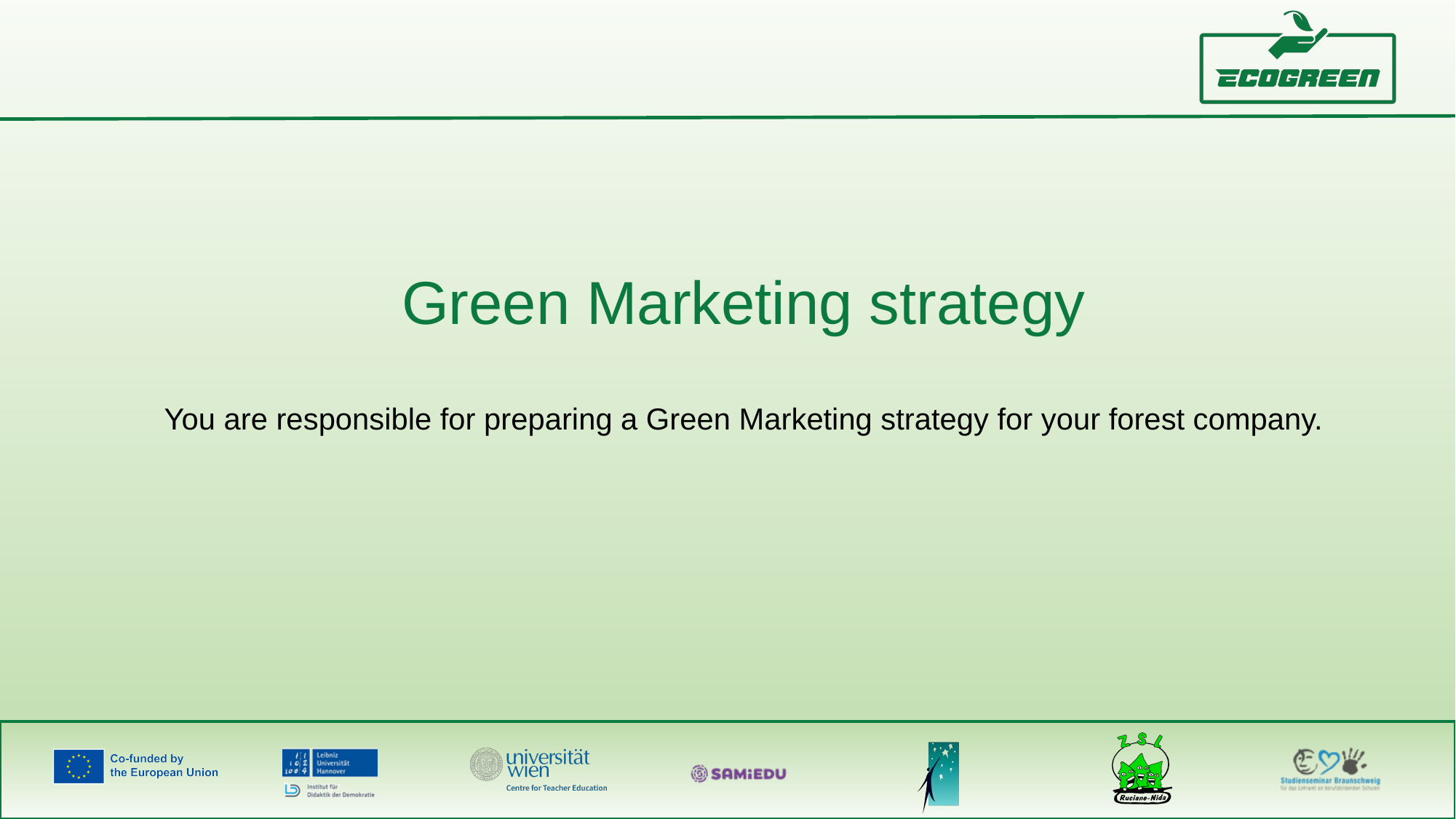

Green Marketing strategy
You are responsible for preparing a Green Marketing strategy for your forest company.